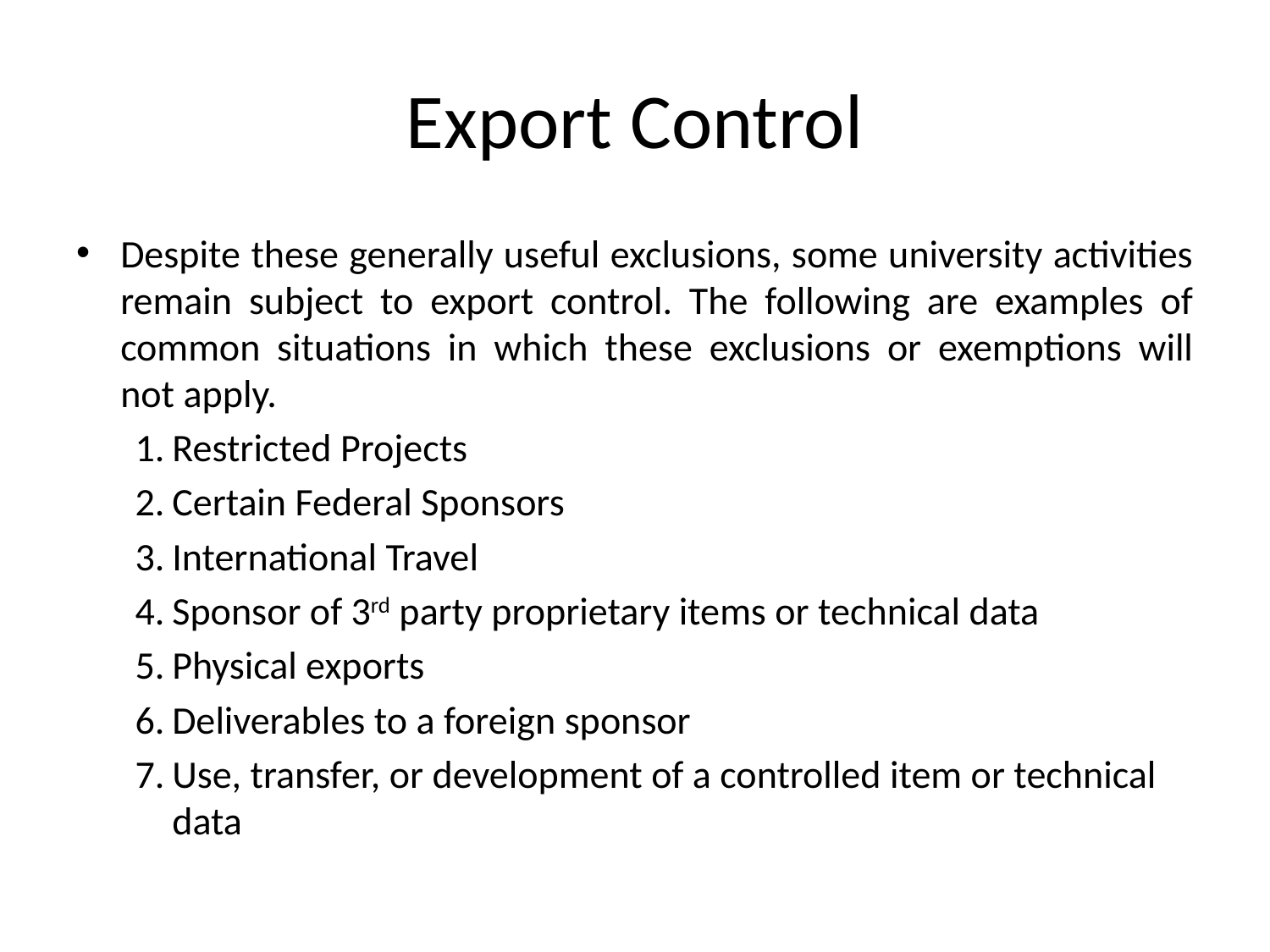

# Export Control
Despite these generally useful exclusions, some university activities remain subject to export control. The following are examples of common situations in which these exclusions or exemptions will not apply.
Restricted Projects
Certain Federal Sponsors
International Travel
Sponsor of 3rd party proprietary items or technical data
Physical exports
Deliverables to a foreign sponsor
Use, transfer, or development of a controlled item or technical data